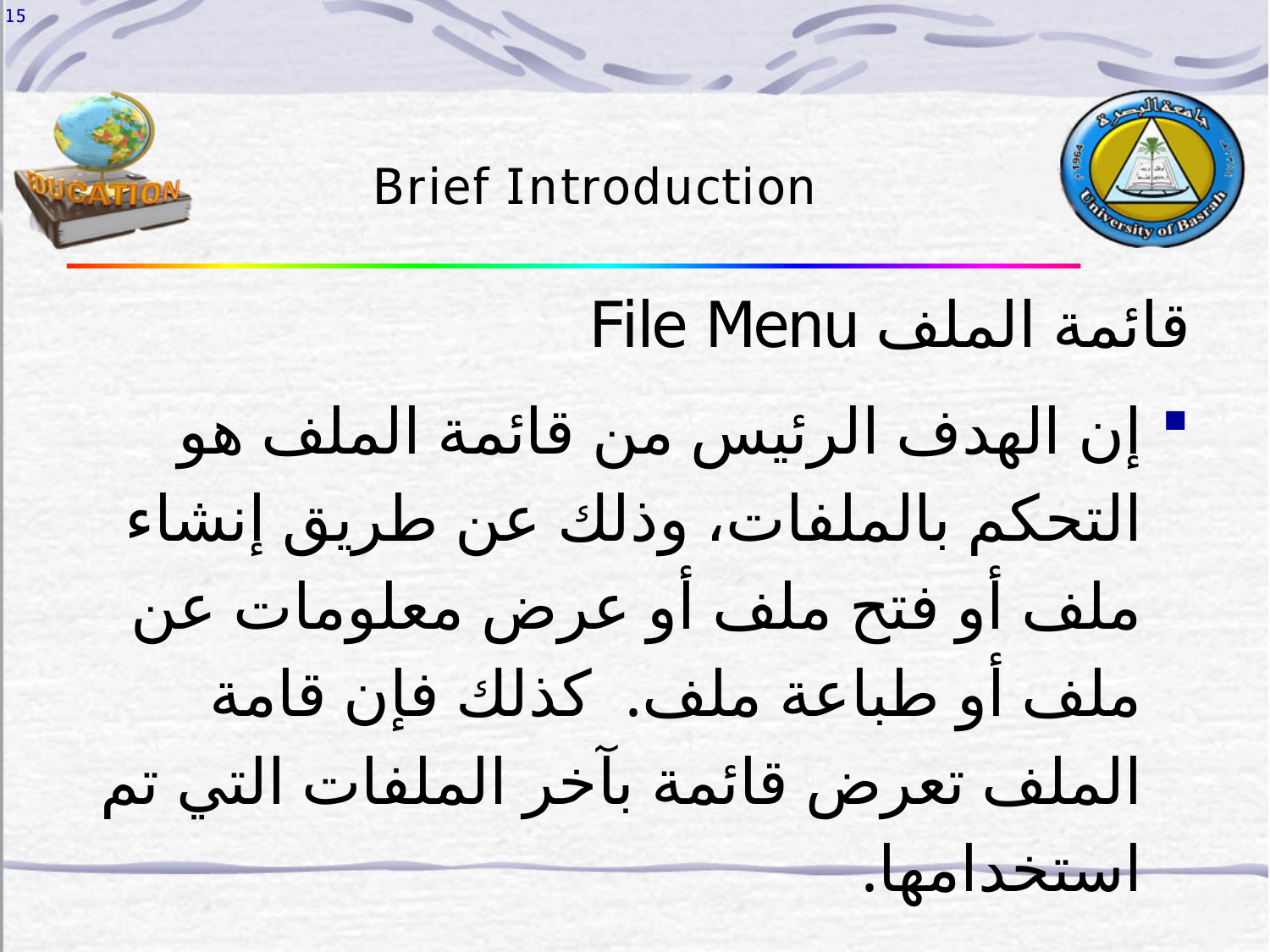

15
Brief Introduction
قائمة الملف File Menu
إن الهدف الرئيس من قائمة الملف هو التحكم بالملفات، وذلك عن طريق إنشاء ملف أو فتح ملف أو عرض معلومات عن ملف أو طباعة ملف.  كذلك فإن قامة الملف تعرض قائمة بآخر الملفات التي تم استخدامها.